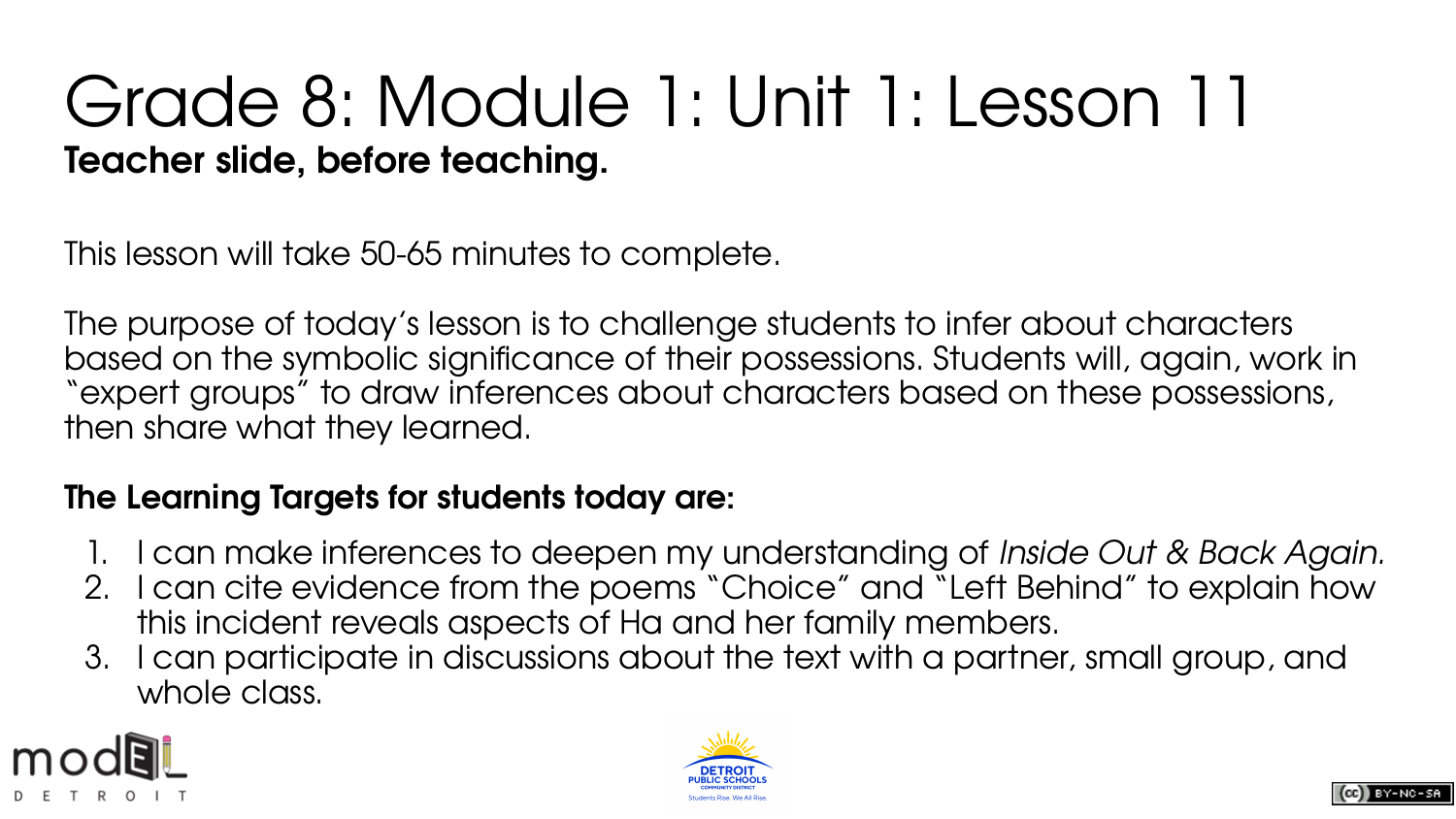

# Grade 8: Module 1: Unit 1: Lesson 11
Teacher slide, before teaching.
This lesson will take 50-65 minutes to complete.

The purpose of today’s lesson is to challenge students to infer about characters based on the symbolic significance of their possessions. Students will, again, work in “expert groups” to draw inferences about characters based on these possessions, then share what they learned.

The Learning Targets for students today are:
I can make inferences to deepen my understanding of Inside Out & Back Again.
I can cite evidence from the poems “Choice” and “Left Behind” to explain how this incident reveals aspects of Ha and her family members.
I can participate in discussions about the text with a partner, small group, and whole class.